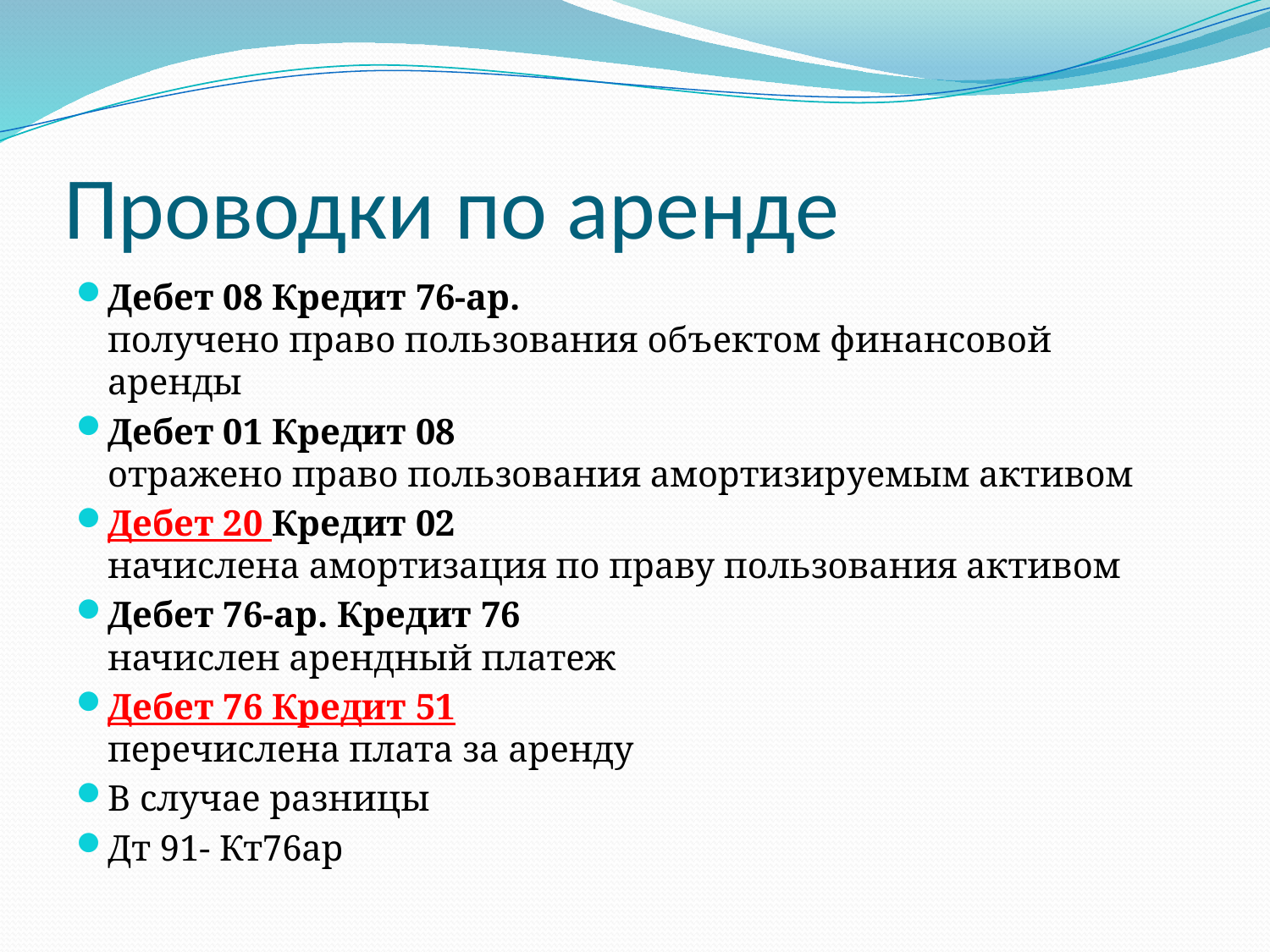

# Проводки по аренде
Дебет 08 Кредит 76-ар.
получено право пользования объектом финансовой аренды
Дебет 01 Кредит 08
отражено право пользования амортизируемым активом
Дебет 20 Кредит 02
начислена амортизация по праву пользования активом
Дебет 76-ар. Кредит 76
начислен арендный платеж
Дебет 76 Кредит 51
перечислена плата за аренду
В случае разницы
Дт 91- Кт76ар